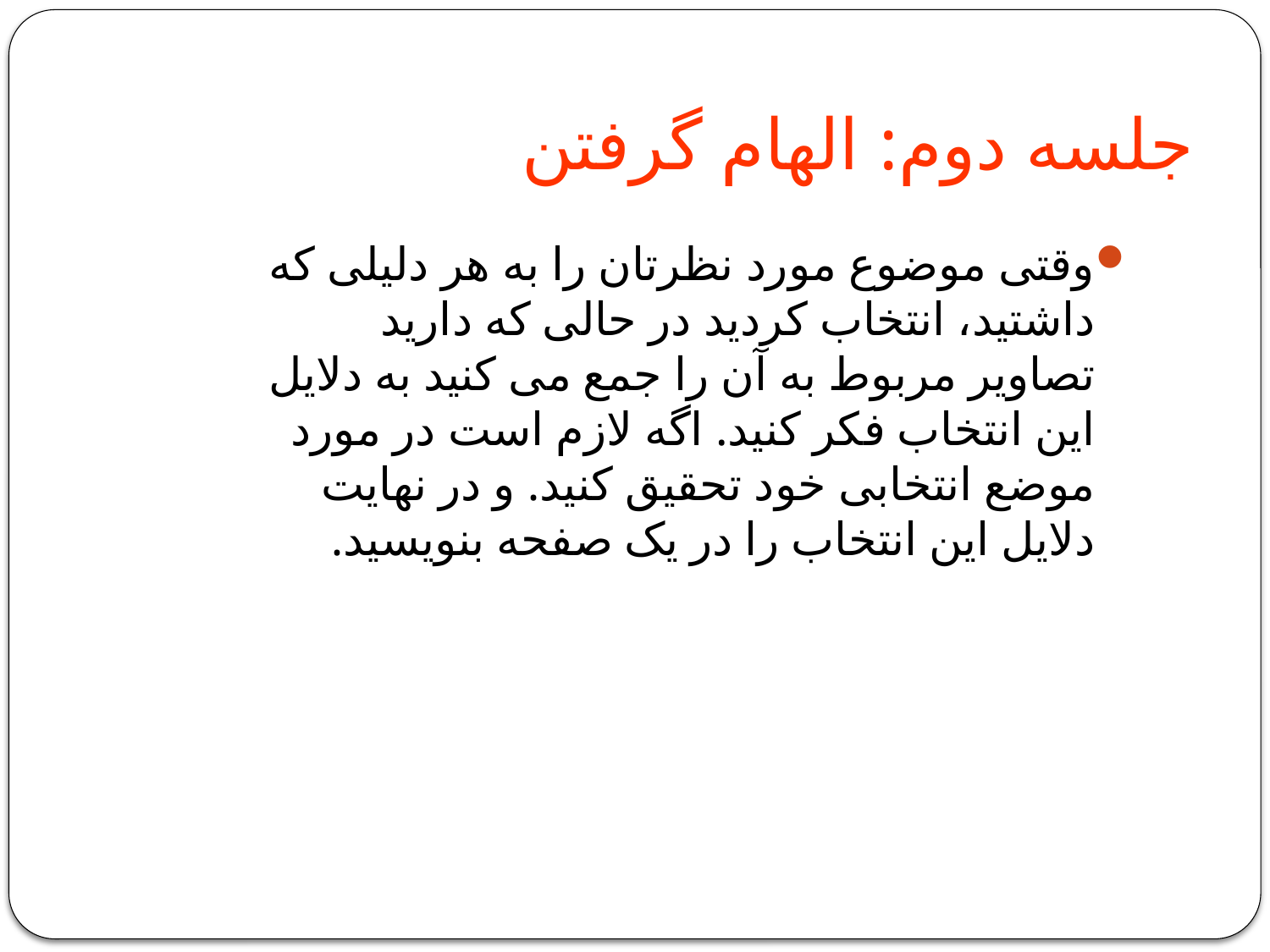

# جلسه دوم: الهام گرفتن
وقتی موضوع مورد نظرتان را به هر دلیلی که داشتید، انتخاب کردید در حالی که دارید تصاویر مربوط به آن را جمع می کنید به دلایل این انتخاب فکر کنید. اگه لازم است در مورد موضع انتخابی خود تحقیق کنید. و در نهایت دلایل این انتخاب را در یک صفحه بنویسید.